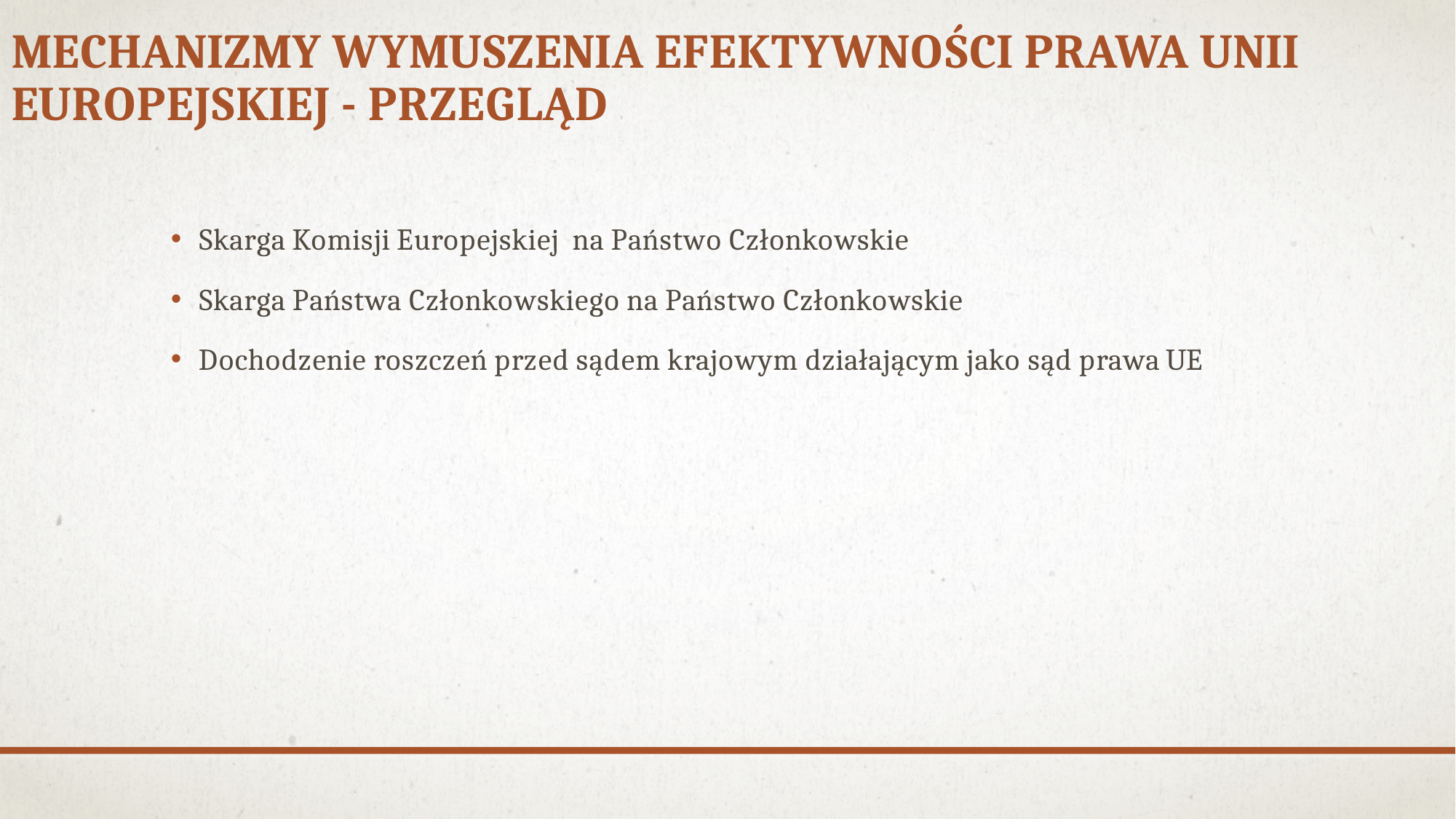

# Mechanizmy wymuszenia efektywności prawa unii europejskiej - przegląd
Skarga Komisji Europejskiej  na Państwo Członkowskie
Skarga Państwa Członkowskiego na Państwo Członkowskie
Dochodzenie roszczeń przed sądem krajowym działającym jako sąd prawa UE